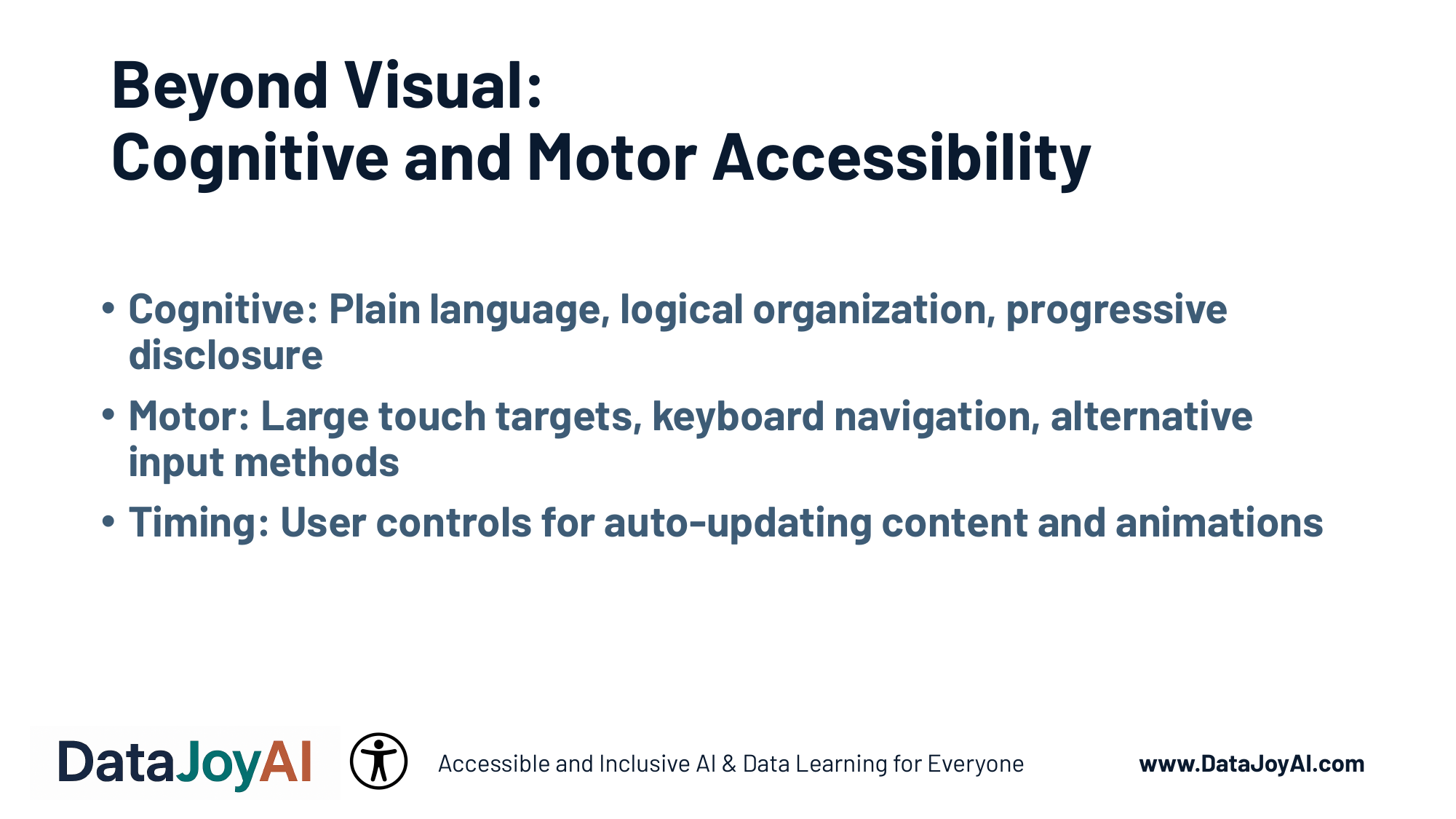

# Beyond Visual: Cognitive and Motor Accessibility
Cognitive: Plain language, logical organization, progressive disclosure
Motor: Large touch targets, keyboard navigation, alternative input methods
Timing: User controls for auto-updating content and animations